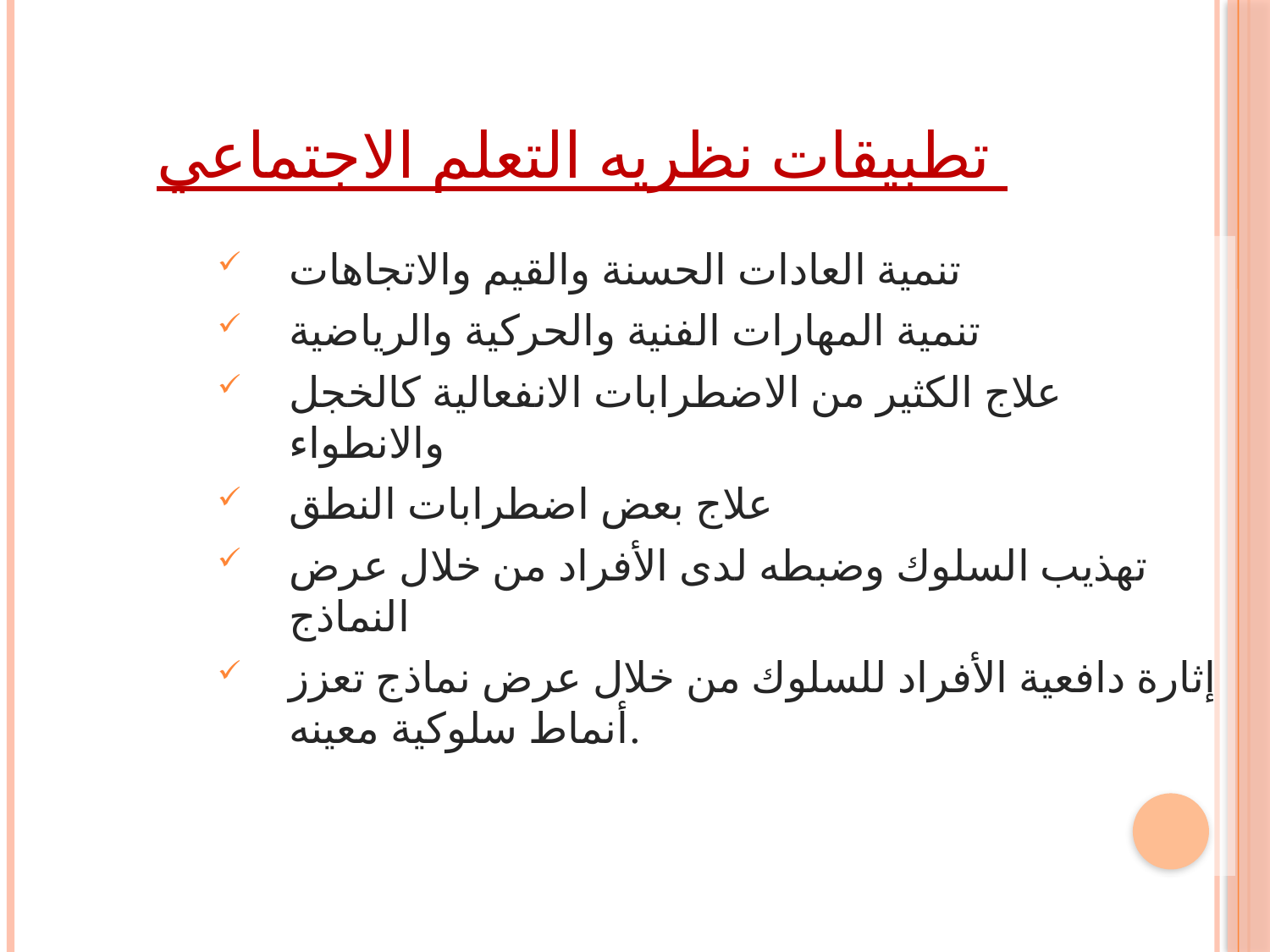

# تطبيقات نظريه التعلم الاجتماعي
تنمية العادات الحسنة والقيم والاتجاهات
تنمية المهارات الفنية والحركية والرياضية
علاج الكثير من الاضطرابات الانفعالية كالخجل والانطواء
علاج بعض اضطرابات النطق
تهذيب السلوك وضبطه لدى الأفراد من خلال عرض النماذج
إثارة دافعية الأفراد للسلوك من خلال عرض نماذج تعزز أنماط سلوكية معينه.